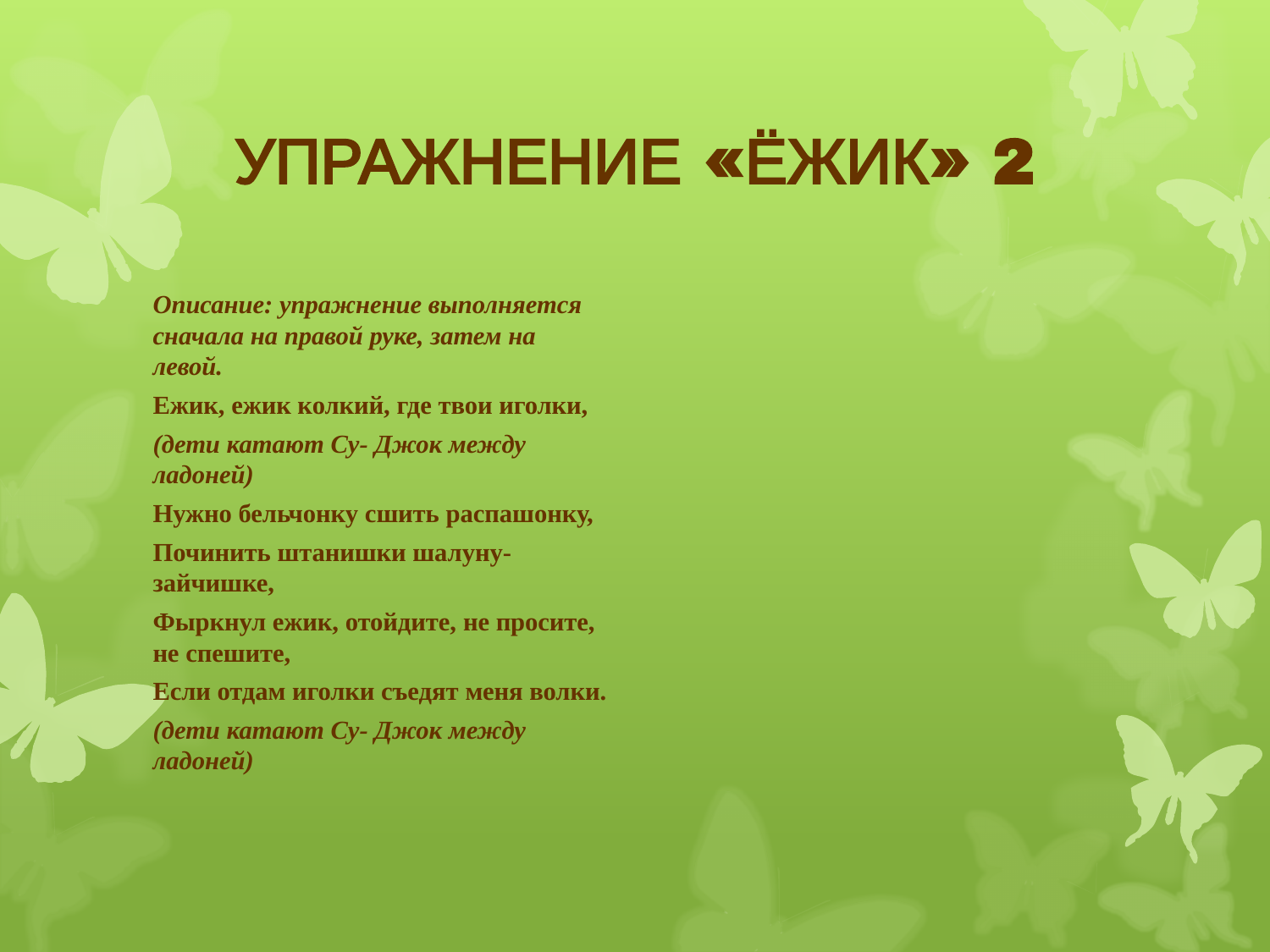

# УПРАЖНЕНИЕ «ЁЖИК» 2

Описание: упражнение выполняется сначала на правой руке, затем на левой.
Ежик, ежик колкий, где твои иголки,
(дети катают Су- Джок между ладоней)
Нужно бельчонку сшить распашонку,
Починить штанишки шалуну-зайчишке,
Фыркнул ежик, отойдите, не просите, не спешите,
Если отдам иголки съедят меня волки.
(дети катают Су- Джок между ладоней)